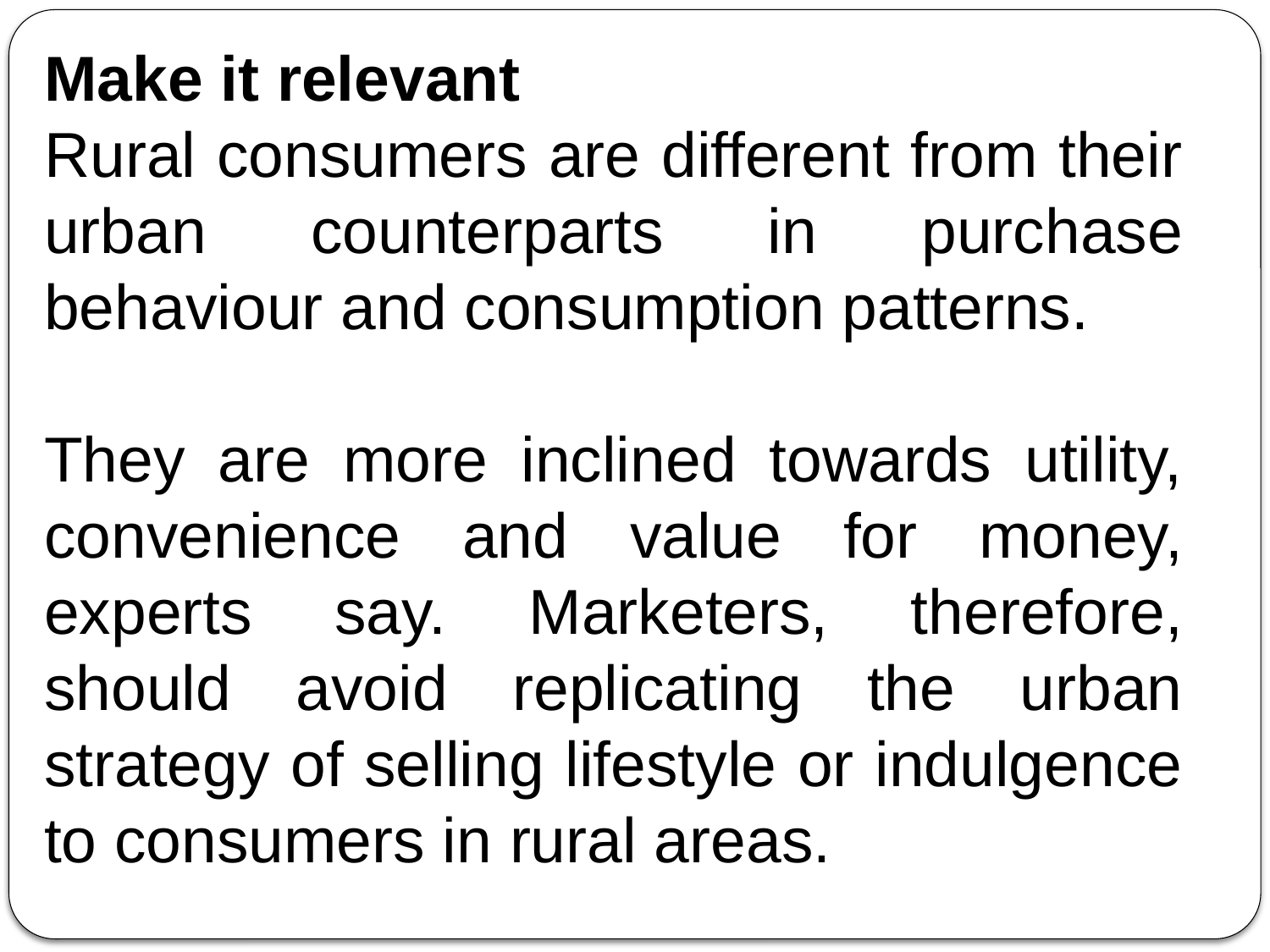

Make it relevant
Rural consumers are different from their urban counterparts in purchase behaviour and consumption patterns.

They are more inclined towards utility, convenience and value for money, experts say. Marketers, therefore, should avoid replicating the urban strategy of selling lifestyle or indulgence to consumers in rural areas.